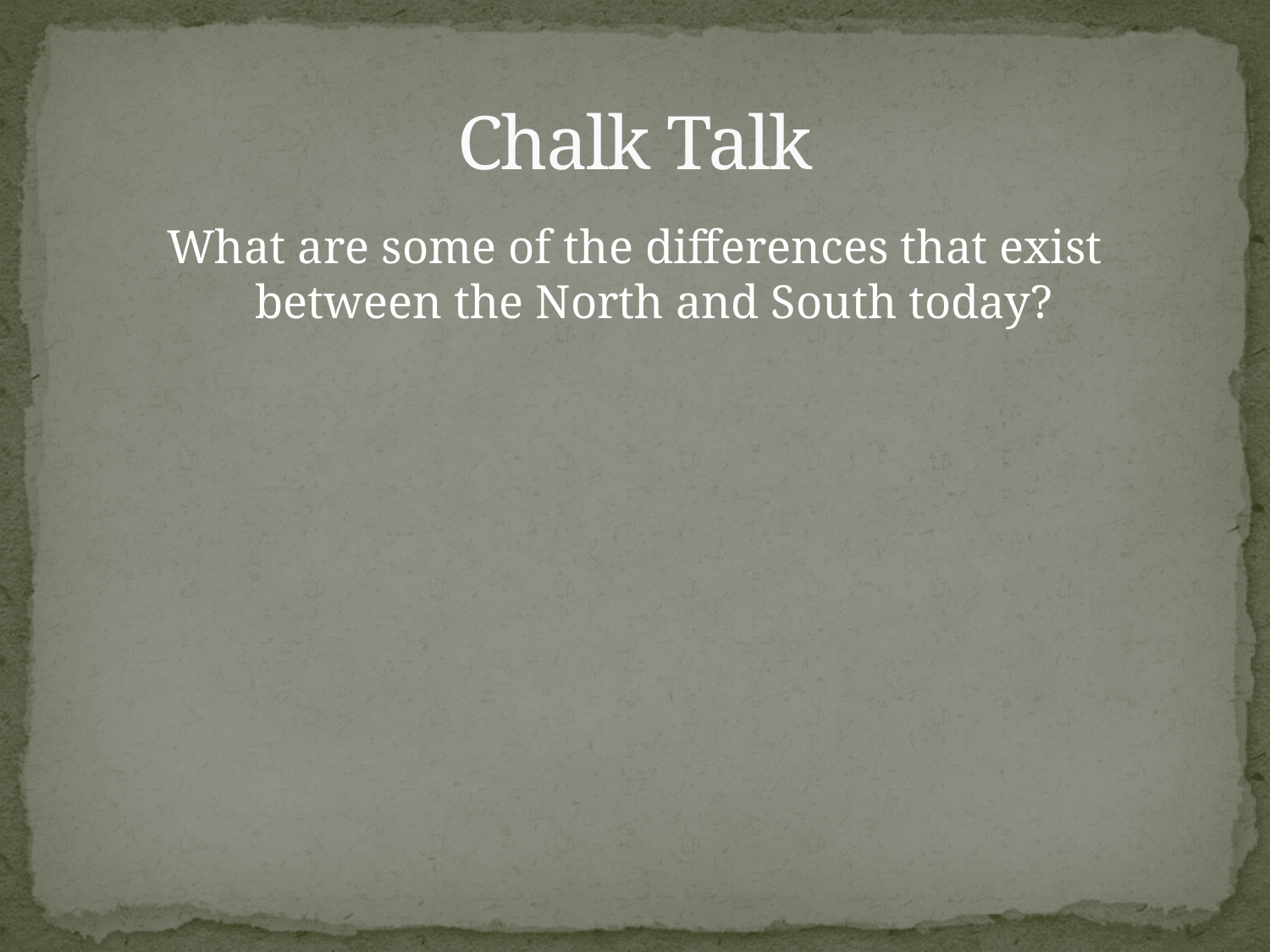

# Chalk Talk
What are some of the differences that exist between the North and South today?